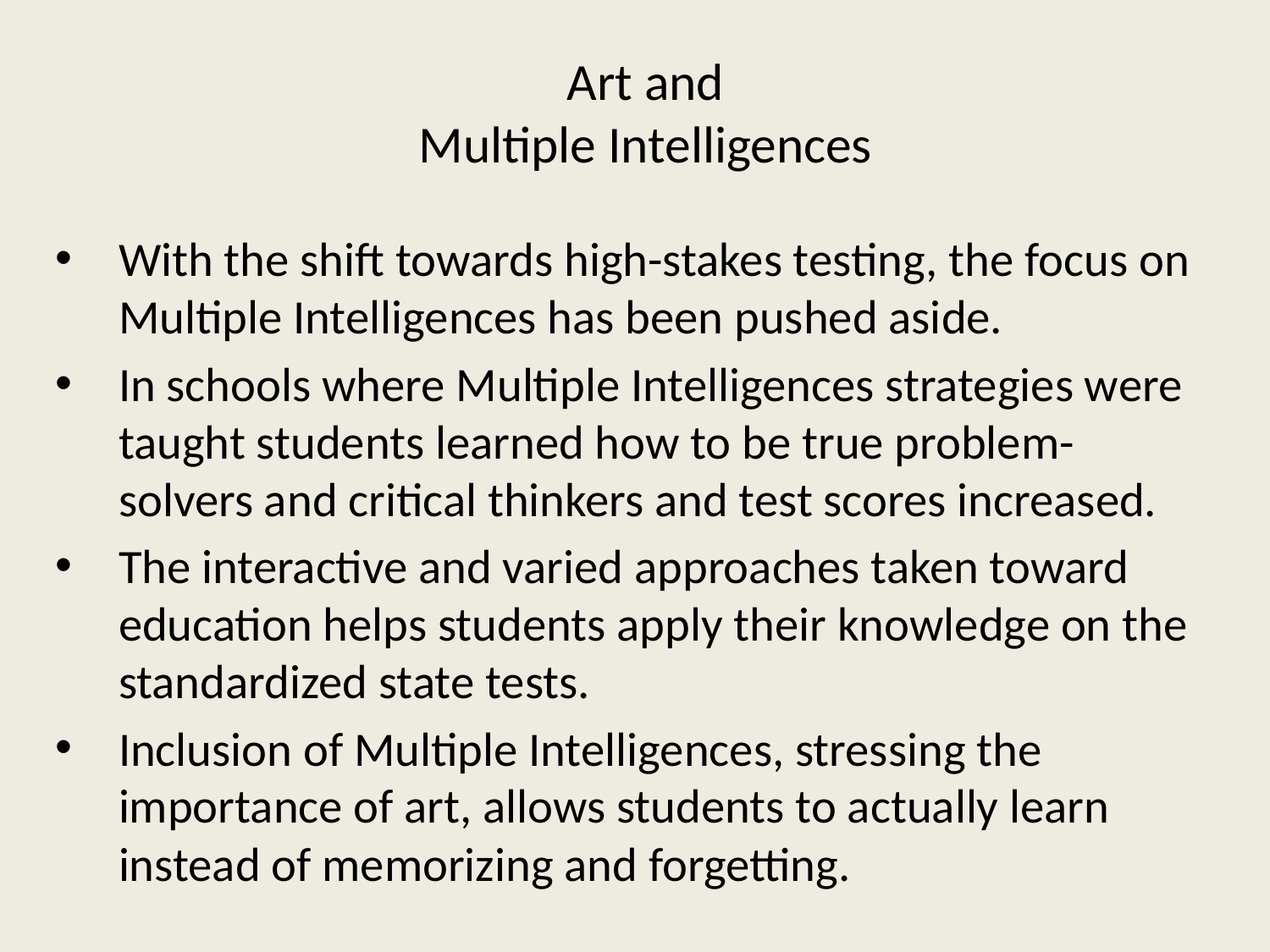

# Art and Multiple Intelligences
With the shift towards high-stakes testing, the focus on Multiple Intelligences has been pushed aside.
In schools where Multiple Intelligences strategies were taught students learned how to be true problem-solvers and critical thinkers and test scores increased.
The interactive and varied approaches taken toward education helps students apply their knowledge on the standardized state tests.
Inclusion of Multiple Intelligences, stressing the importance of art, allows students to actually learn instead of memorizing and forgetting.